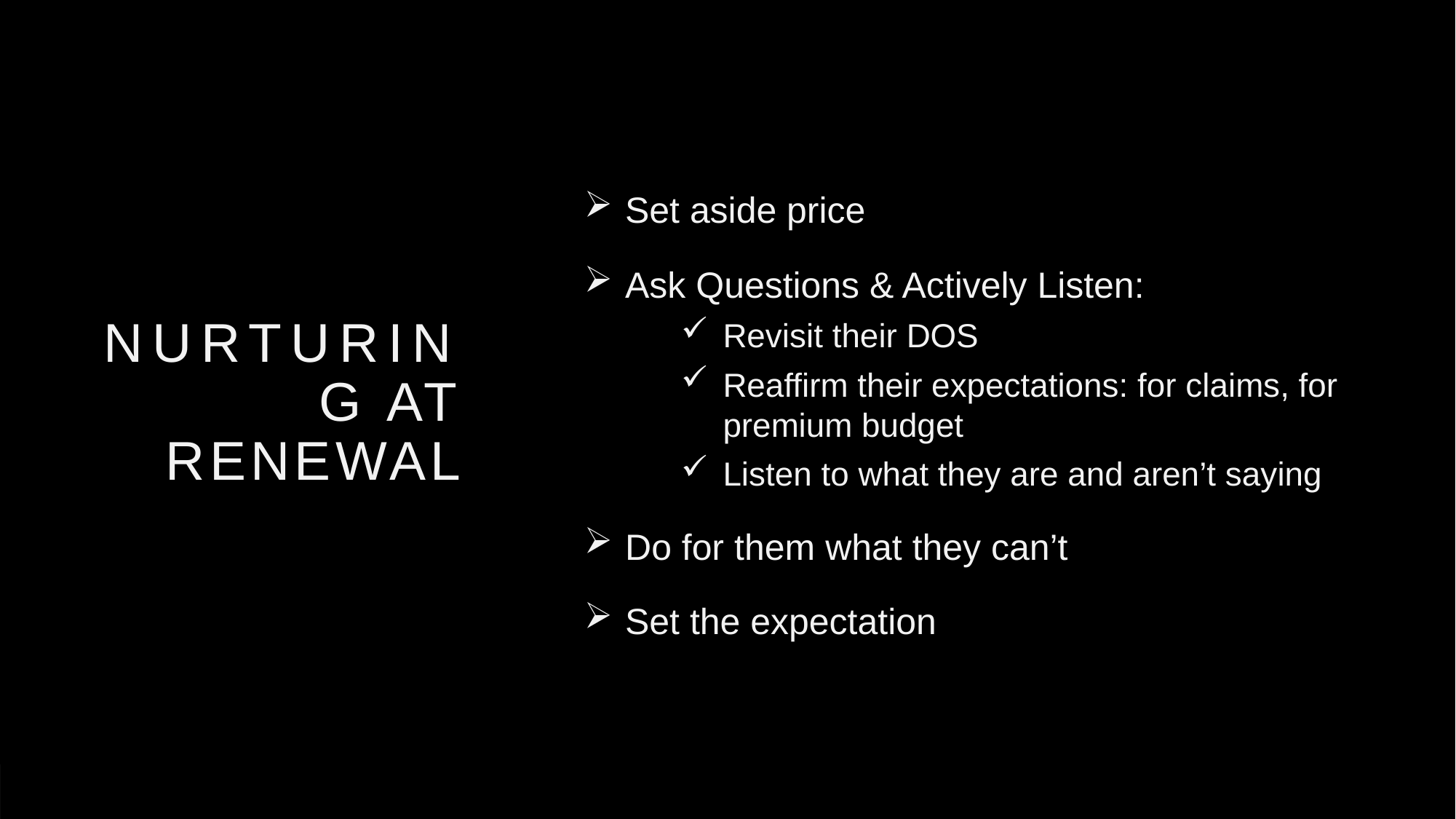

# NURTURING AT RENEWAL
Set aside price
Ask Questions & Actively Listen:
Revisit their DOS
Reaffirm their expectations: for claims, for premium budget
Listen to what they are and aren’t saying
Do for them what they can’t
Set the expectation